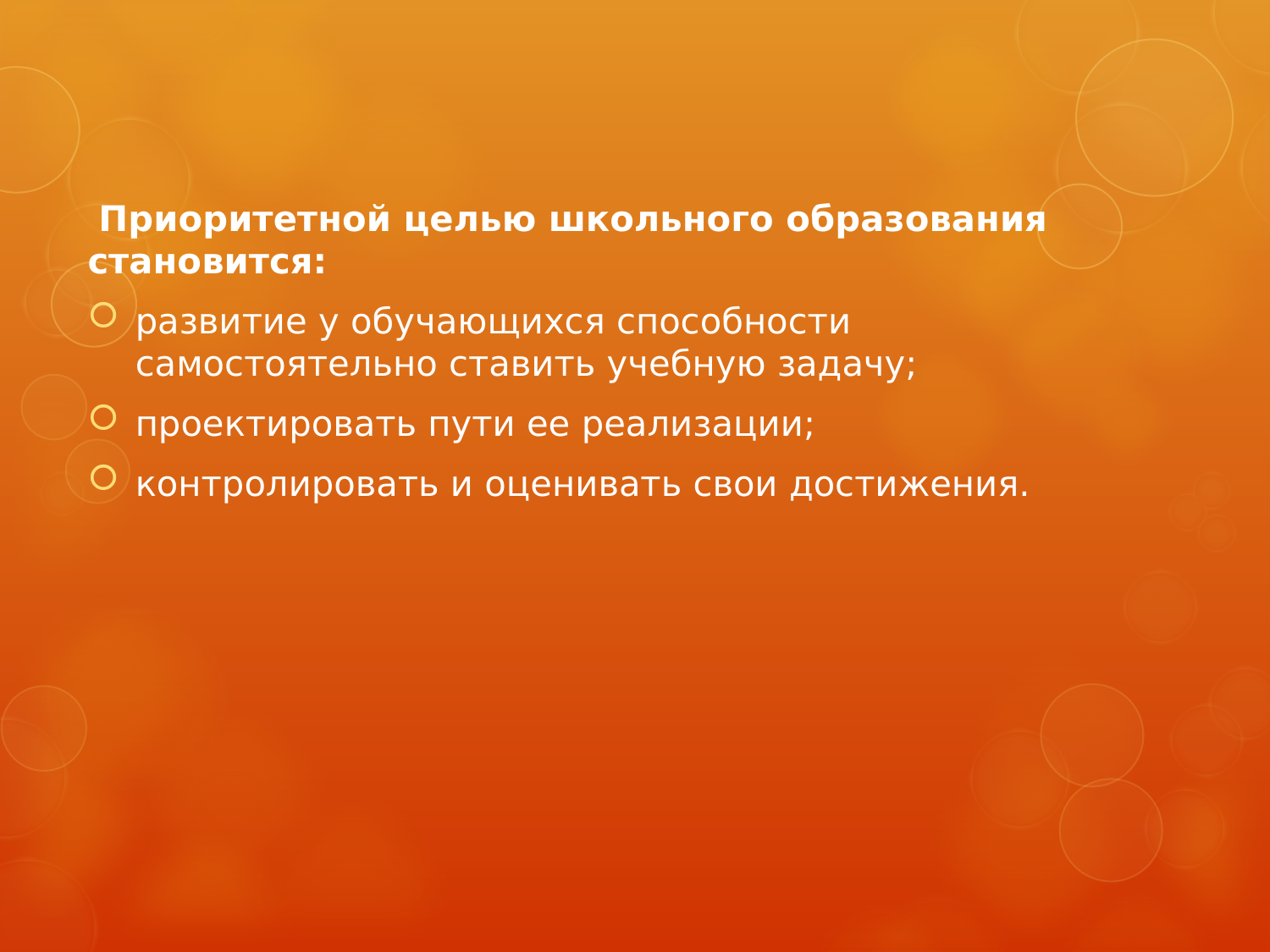

Приоритетной целью школьного образования становится:
развитие у обучающихся способности самостоятельно ставить учебную задачу;
проектировать пути ее реализации;
контролировать и оценивать свои достижения.